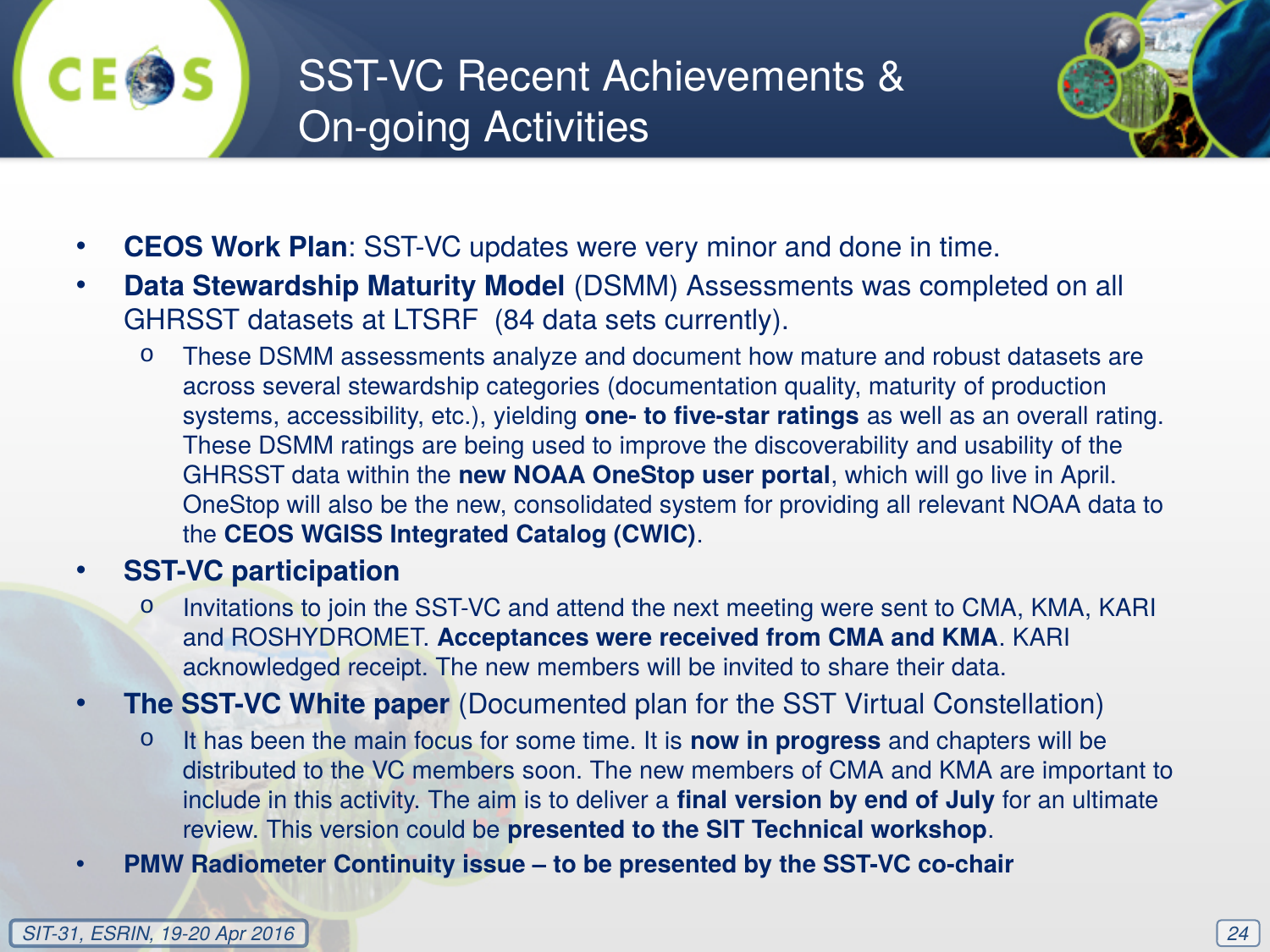

SST-VC Recent Achievements & On-going Activities
CEOS Work Plan: SST-VC updates were very minor and done in time.
Data Stewardship Maturity Model (DSMM) Assessments was completed on all GHRSST datasets at LTSRF  (84 data sets currently).
These DSMM assessments analyze and document how mature and robust datasets are across several stewardship categories (documentation quality, maturity of production systems, accessibility, etc.), yielding one- to five-star ratings as well as an overall rating. These DSMM ratings are being used to improve the discoverability and usability of the GHRSST data within the new NOAA OneStop user portal, which will go live in April. OneStop will also be the new, consolidated system for providing all relevant NOAA data to the CEOS WGISS Integrated Catalog (CWIC).
SST-VC participation
Invitations to join the SST-VC and attend the next meeting were sent to CMA, KMA, KARI and ROSHYDROMET. Acceptances were received from CMA and KMA. KARI acknowledged receipt. The new members will be invited to share their data.
The SST-VC White paper (Documented plan for the SST Virtual Constellation)
It has been the main focus for some time. It is now in progress and chapters will be distributed to the VC members soon. The new members of CMA and KMA are important to include in this activity. The aim is to deliver a final version by end of July for an ultimate review. This version could be presented to the SIT Technical workshop.
PMW Radiometer Continuity issue – to be presented by the SST-VC co-chair
24